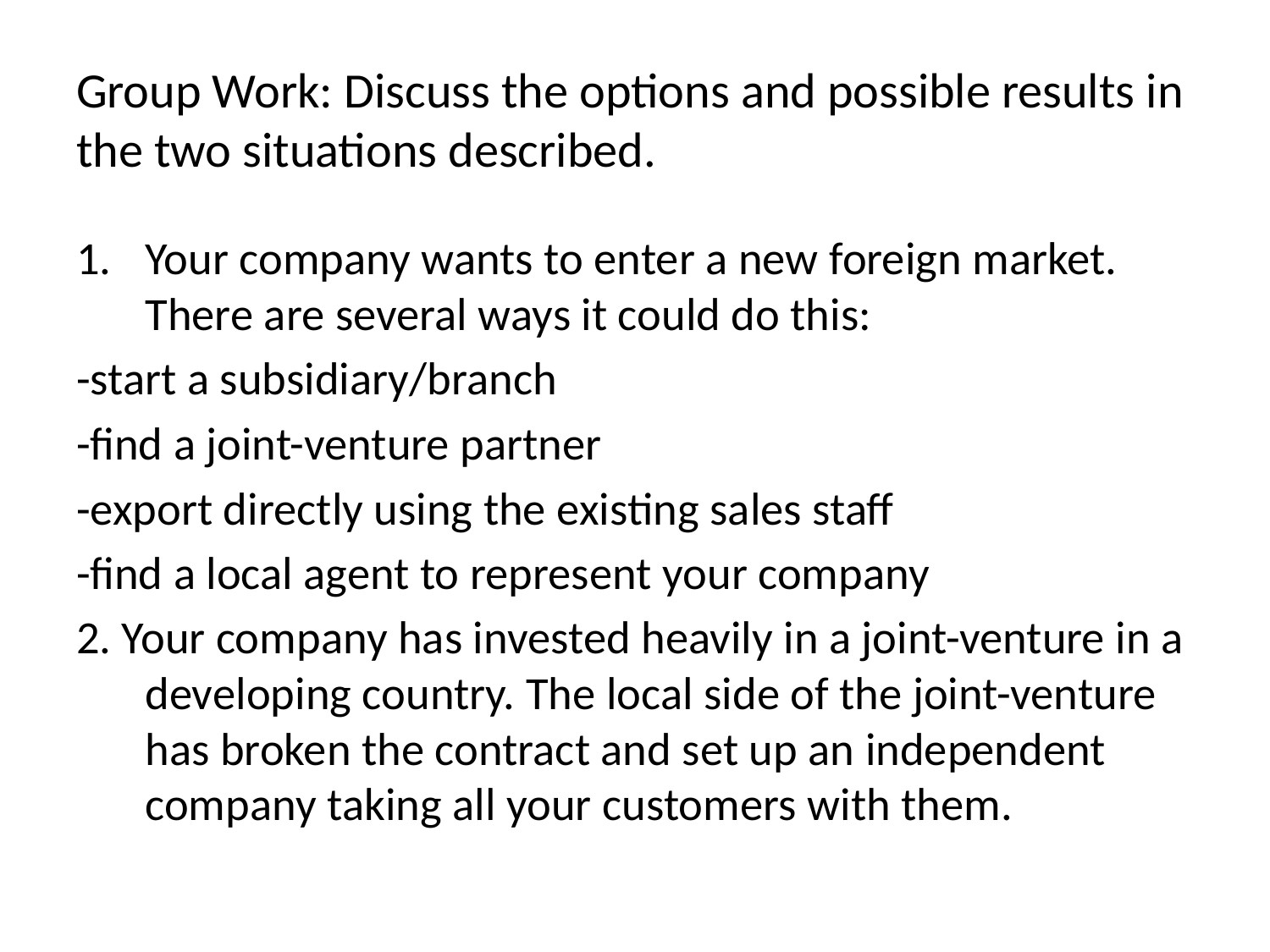

# Group Work: Discuss the options and possible results in the two situations described.
Your company wants to enter a new foreign market. There are several ways it could do this:
-start a subsidiary/branch
-find a joint-venture partner
-export directly using the existing sales staff
-find a local agent to represent your company
2. Your company has invested heavily in a joint-venture in a developing country. The local side of the joint-venture has broken the contract and set up an independent company taking all your customers with them.